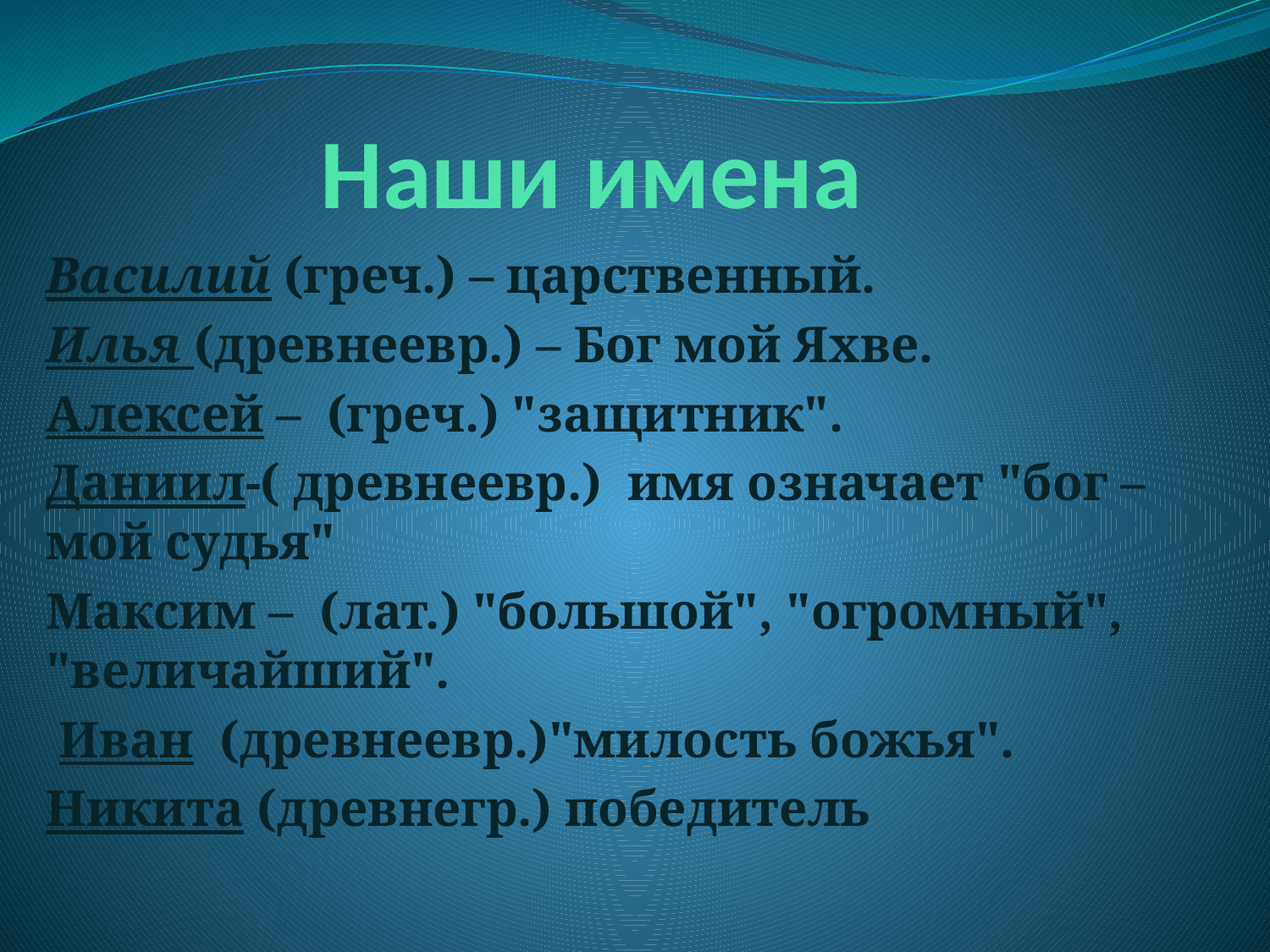

# Наши имена
Василий (греч.) – царственный.
Илья (древнеевр.) – Бог мой Яхве.
Алексей –  (греч.) "защитник".
Даниил-( древнеевр.)  имя означает "бог – мой судья"
Максим –  (лат.) "большой", "огромный", "величайший".
 Иван  (древнеевр.)"милость божья".
Никита (древнегр.) победитель